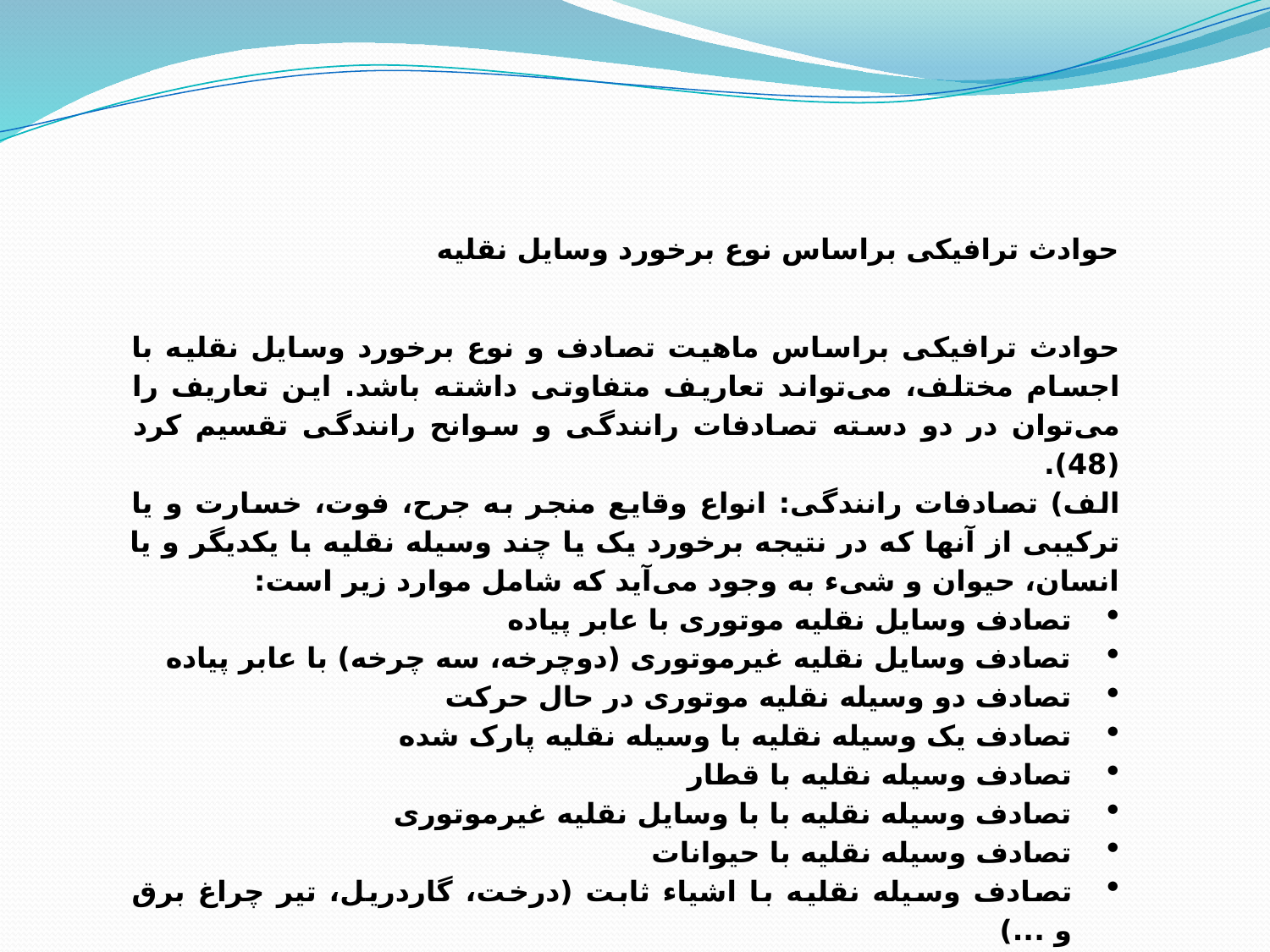

حوادث ترافیکی براساس نوع برخورد وسایل نقلیه

حوادث ترافیکی براساس ماهیت تصادف و نوع برخورد وسایل نقلیه با اجسام مختلف، می‌تواند تعاریف متفاوتی داشته باشد. این تعاریف را می‌توان در دو دسته تصادفات رانندگی و سوانح رانندگی تقسیم کرد (48).
الف) تصادفات رانندگی: انواع وقایع منجر به جرح، فوت، خسارت و یا ترکیبی از آنها که در نتیجه برخورد یک یا چند وسیله نقلیه با یکدیگر و یا انسان، حیوان و شیء به وجود می‌آید که شامل موارد زیر است:
تصادف وسایل نقلیه موتوری با عابر پیاده
تصادف وسایل نقلیه غیرموتوری (دوچرخه، سه چرخه) با عابر پیاده
تصادف دو وسیله نقلیه موتوری در حال حرکت
تصادف یک وسیله نقلیه با وسیله نقلیه پارک شده
تصادف وسیله نقلیه با قطار
تصادف وسیله نقلیه با با وسایل نقلیه غیرموتوری
تصادف وسیله نقلیه با حیوانات
تصادف وسیله نقلیه با اشیاء ثابت (درخت، گاردریل، تیر چراغ برق و ...)